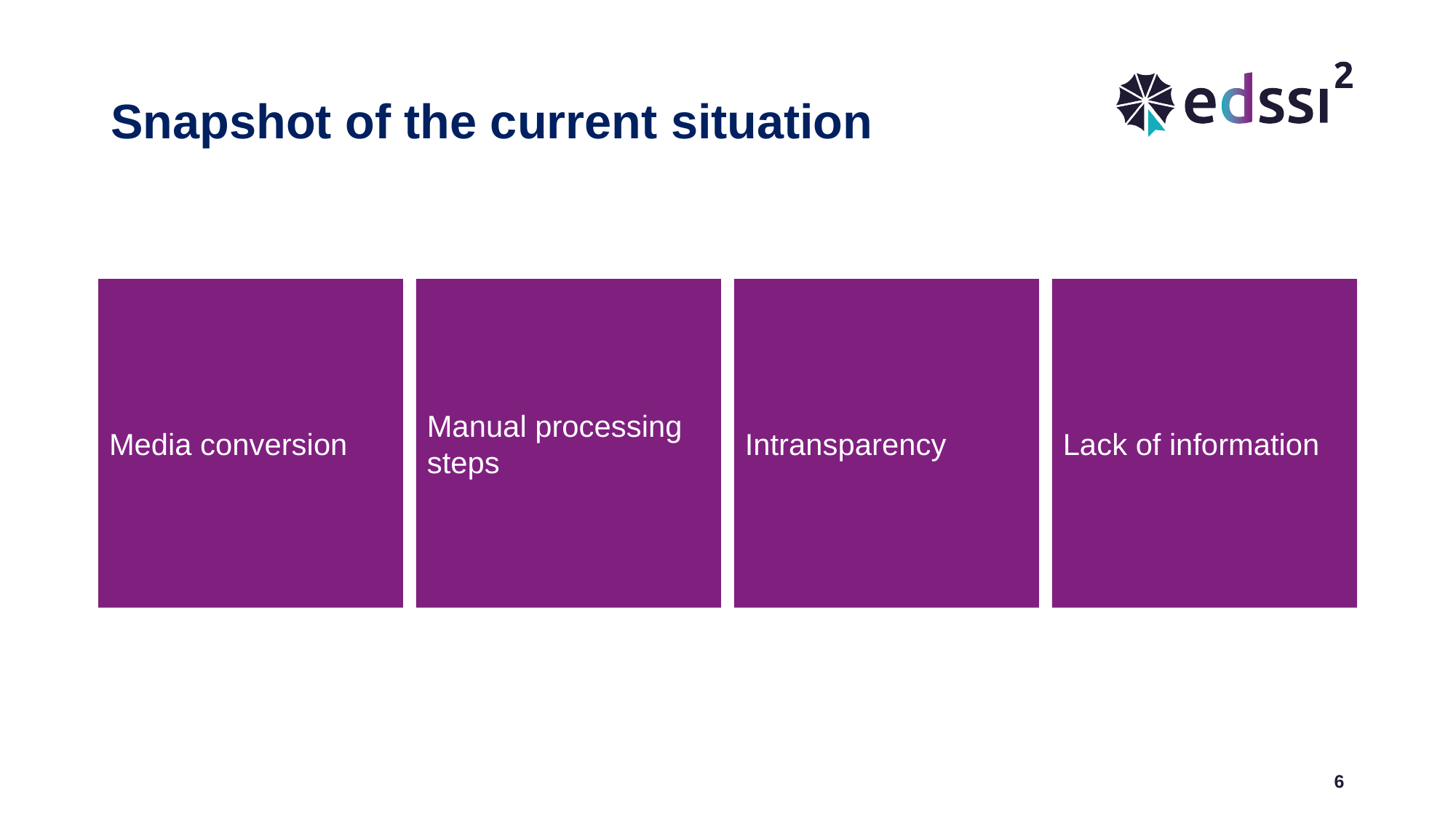

# Snapshot of the current situation
Media conversion
Manual processing steps
Intransparency
Lack of information
6